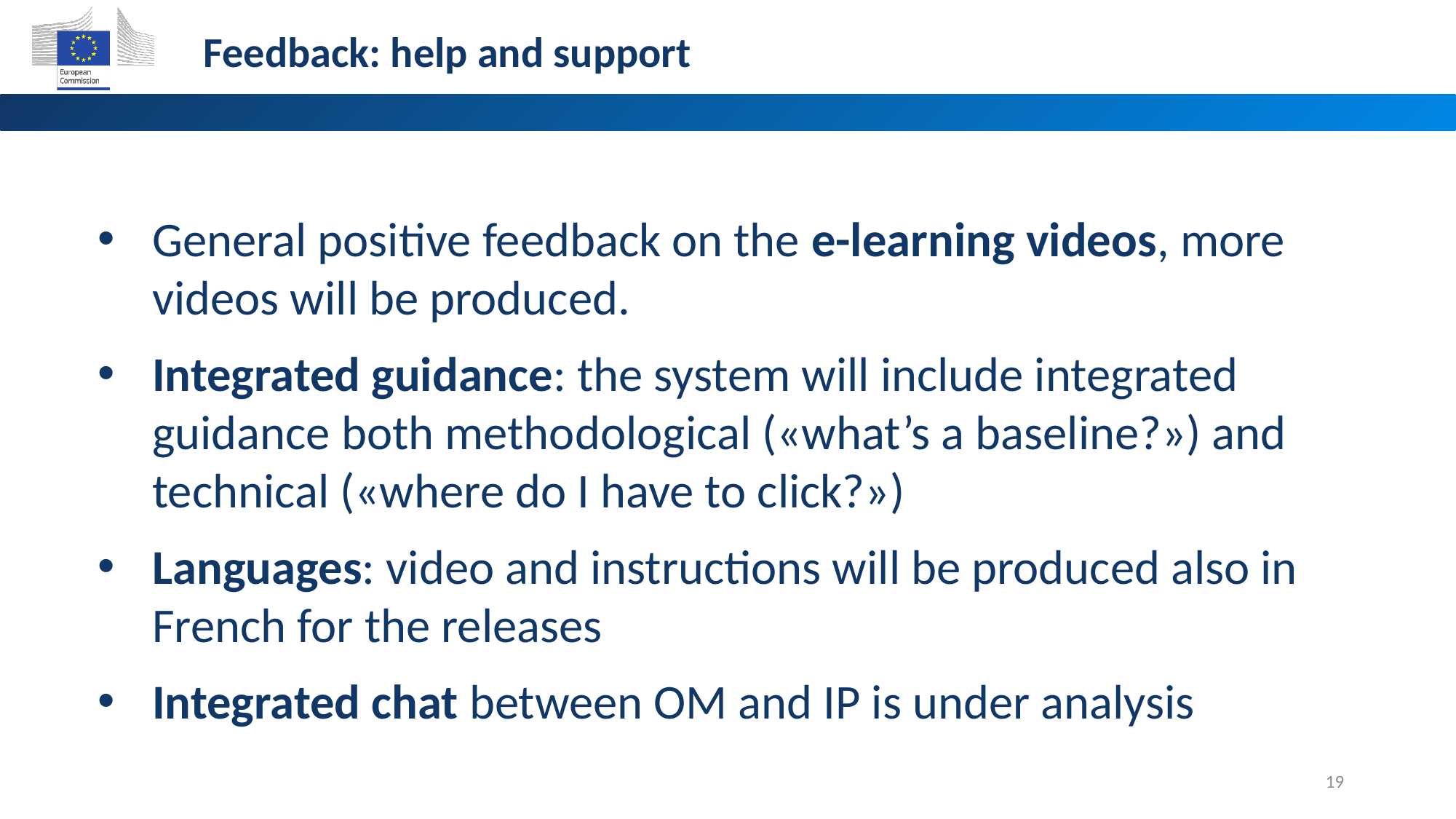

Feedback: help and support
General positive feedback on the e-learning videos, more videos will be produced.
Integrated guidance: the system will include integrated guidance both methodological («what’s a baseline?») and technical («where do I have to click?»)
Languages: video and instructions will be produced also in French for the releases
Integrated chat between OM and IP is under analysis
19